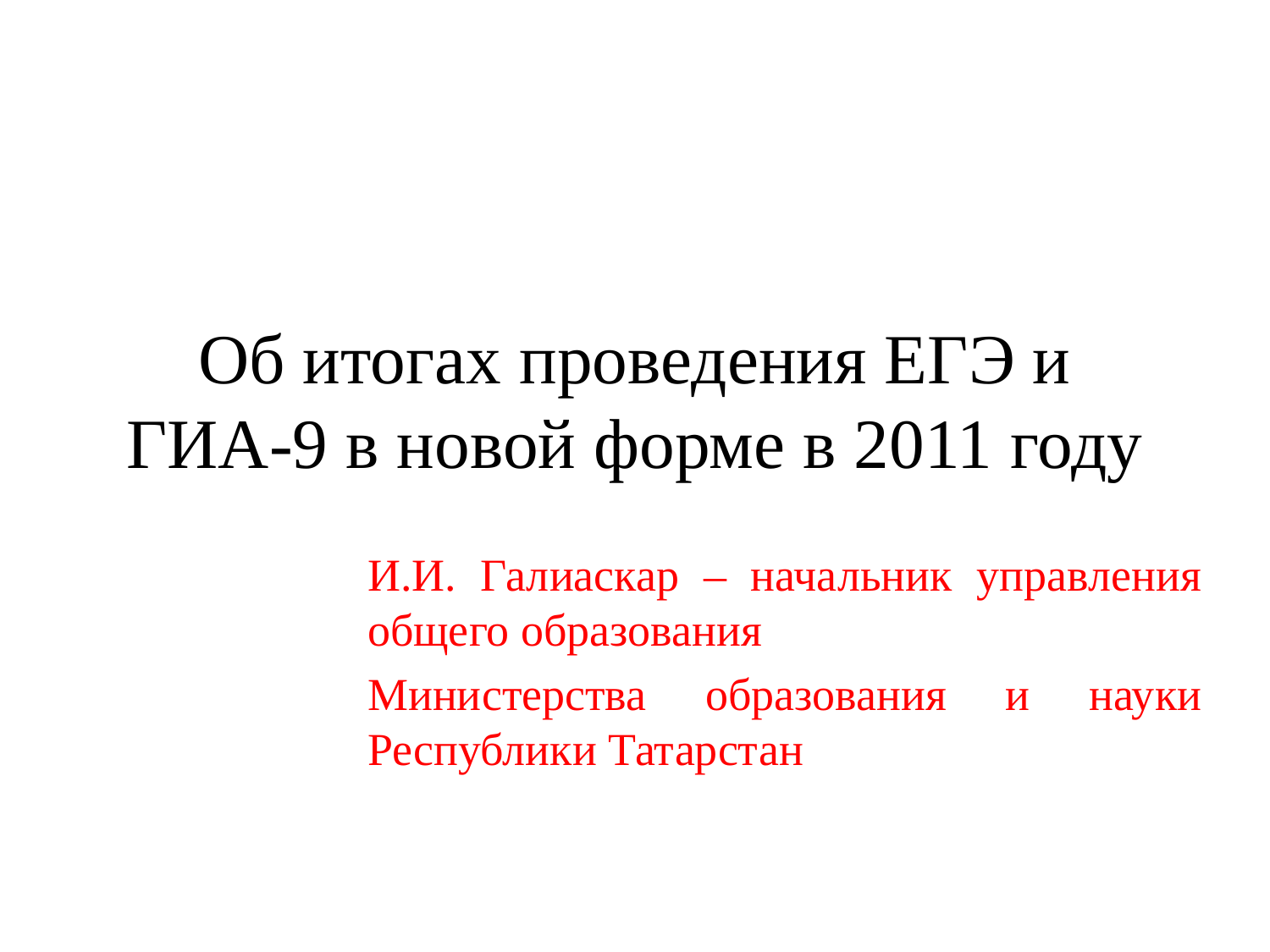

# Об итогах проведения ЕГЭ и ГИА-9 в новой форме в 2011 году
И.И. Галиаскар – начальник управления общего образования
Министерства образования и науки Республики Татарстан